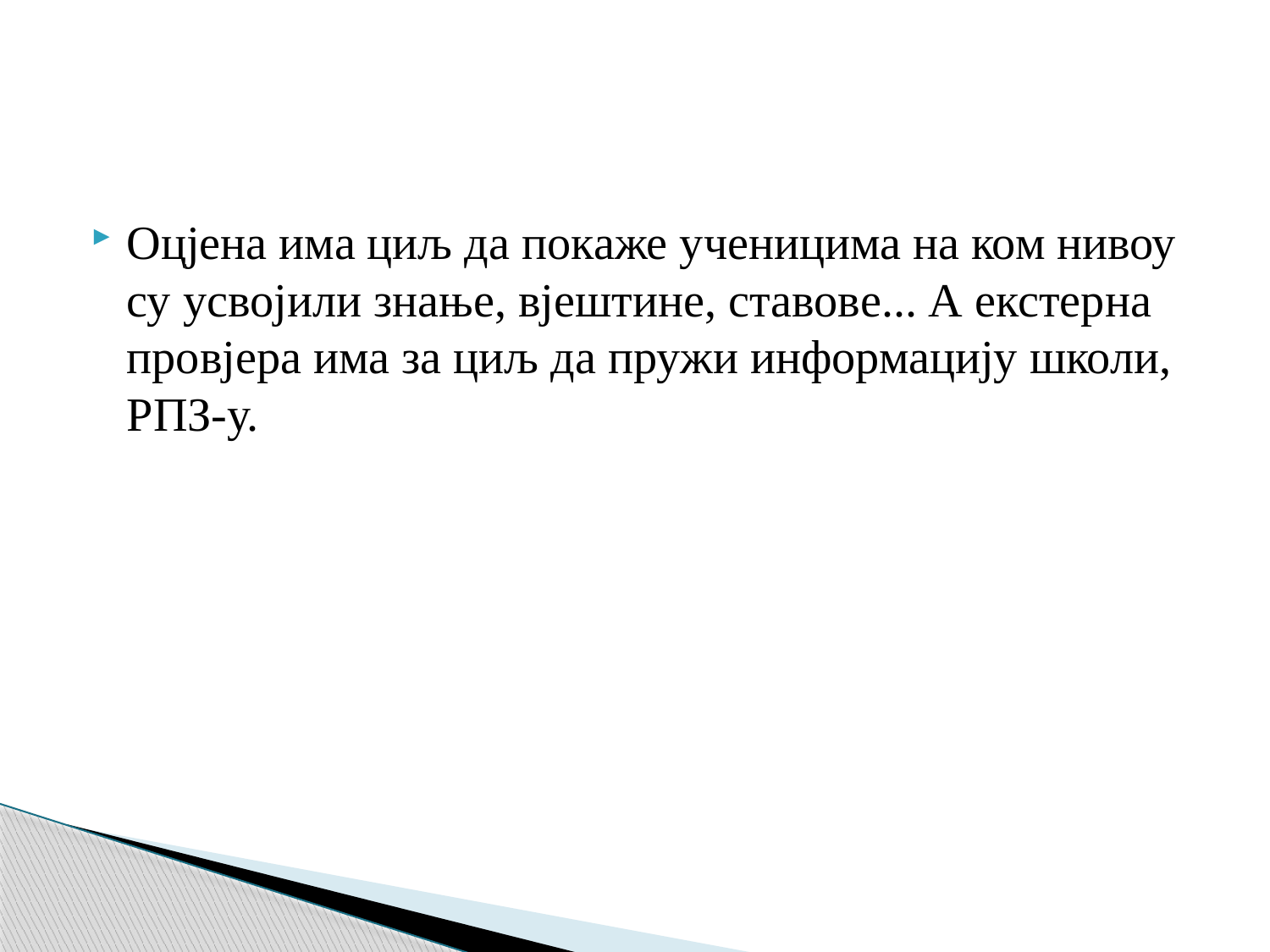

Оцјена има циљ да покаже ученицима на ком нивоу су усвојили знање, вјештине, ставове... А екстерна провјера има за циљ да пружи информацију школи, РПЗ-у.